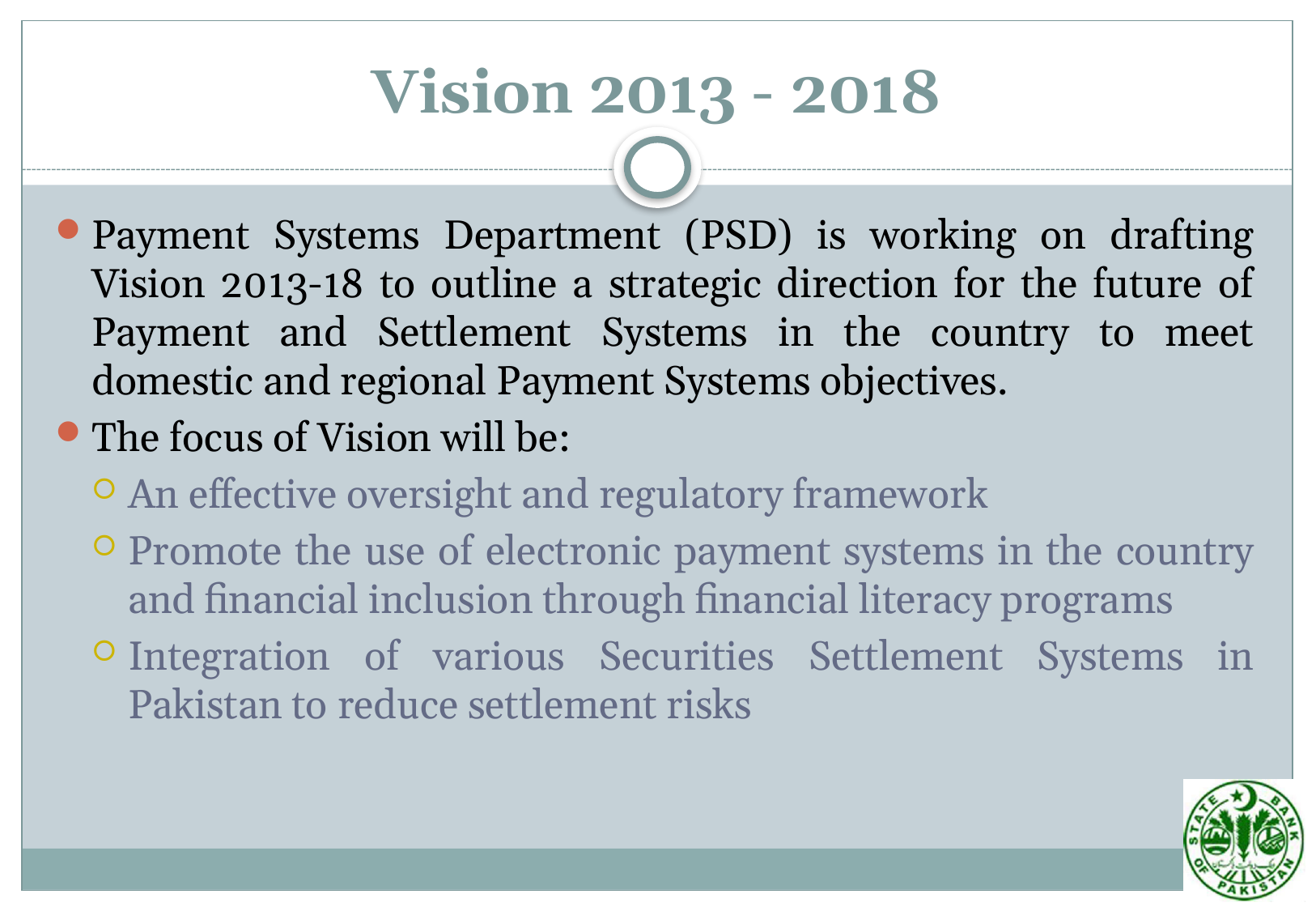

# Vision 2013 - 2018
Payment Systems Department (PSD) is working on drafting Vision 2013-18 to outline a strategic direction for the future of Payment and Settlement Systems in the country to meet domestic and regional Payment Systems objectives.
The focus of Vision will be:
An effective oversight and regulatory framework
Promote the use of electronic payment systems in the country and financial inclusion through financial literacy programs
Integration of various Securities Settlement Systems in Pakistan to reduce settlement risks